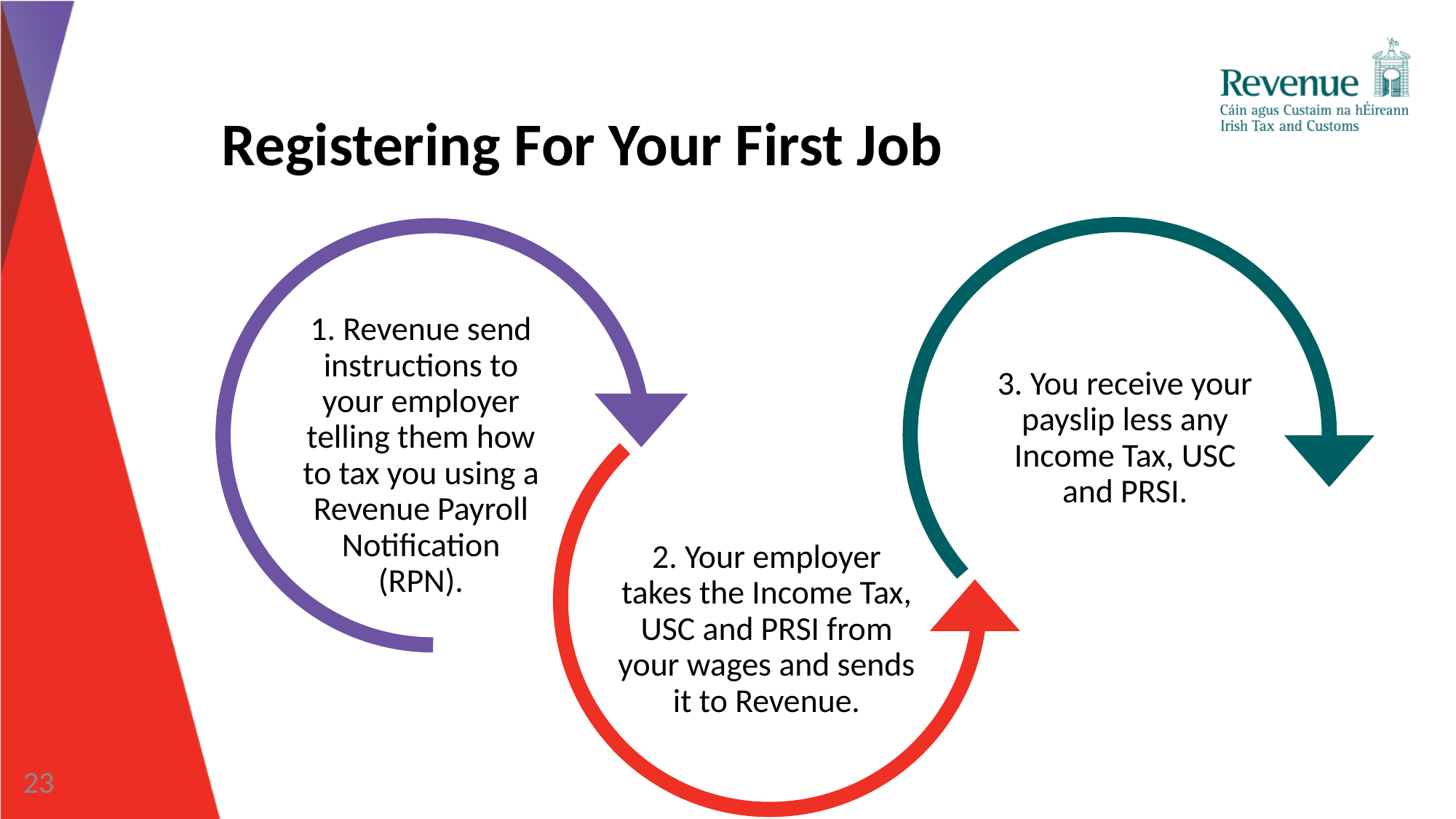

# Registering For Your First Job 10
Registering For Your First Job

3. You receive your payslip less any Income Tax, USC and PRSI.
1. Revenue send instructions to your employer telling them how to tax you using a Revenue Payroll Notification (RPN).

2. Your employer takes the Income Tax, USC and PRSI from your wages and sends it to Revenue.
23